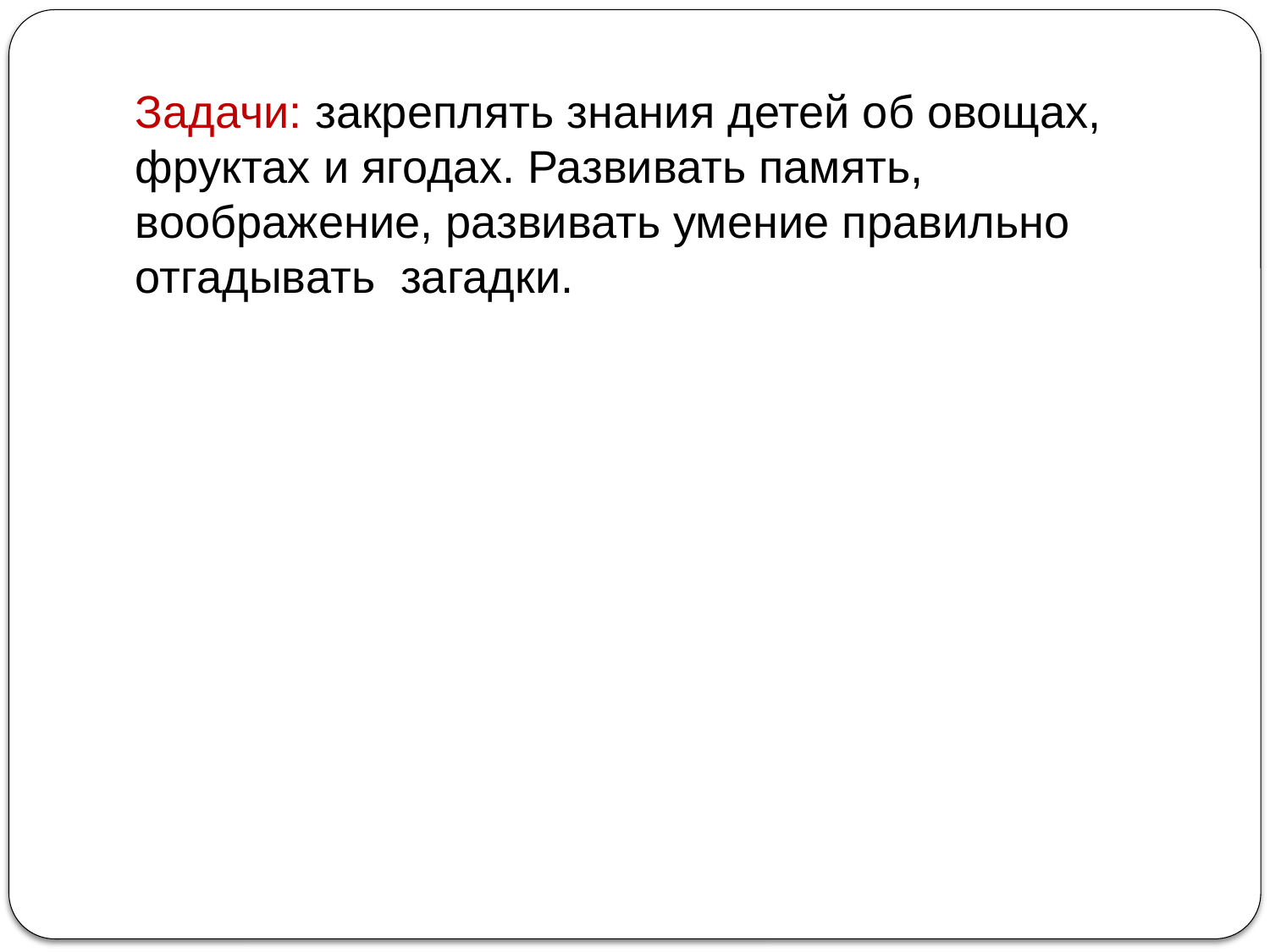

Задачи: закреплять знания детей об овощах, фруктах и ягодах. Развивать память, воображение, развивать умение правильно отгадывать  загадки.